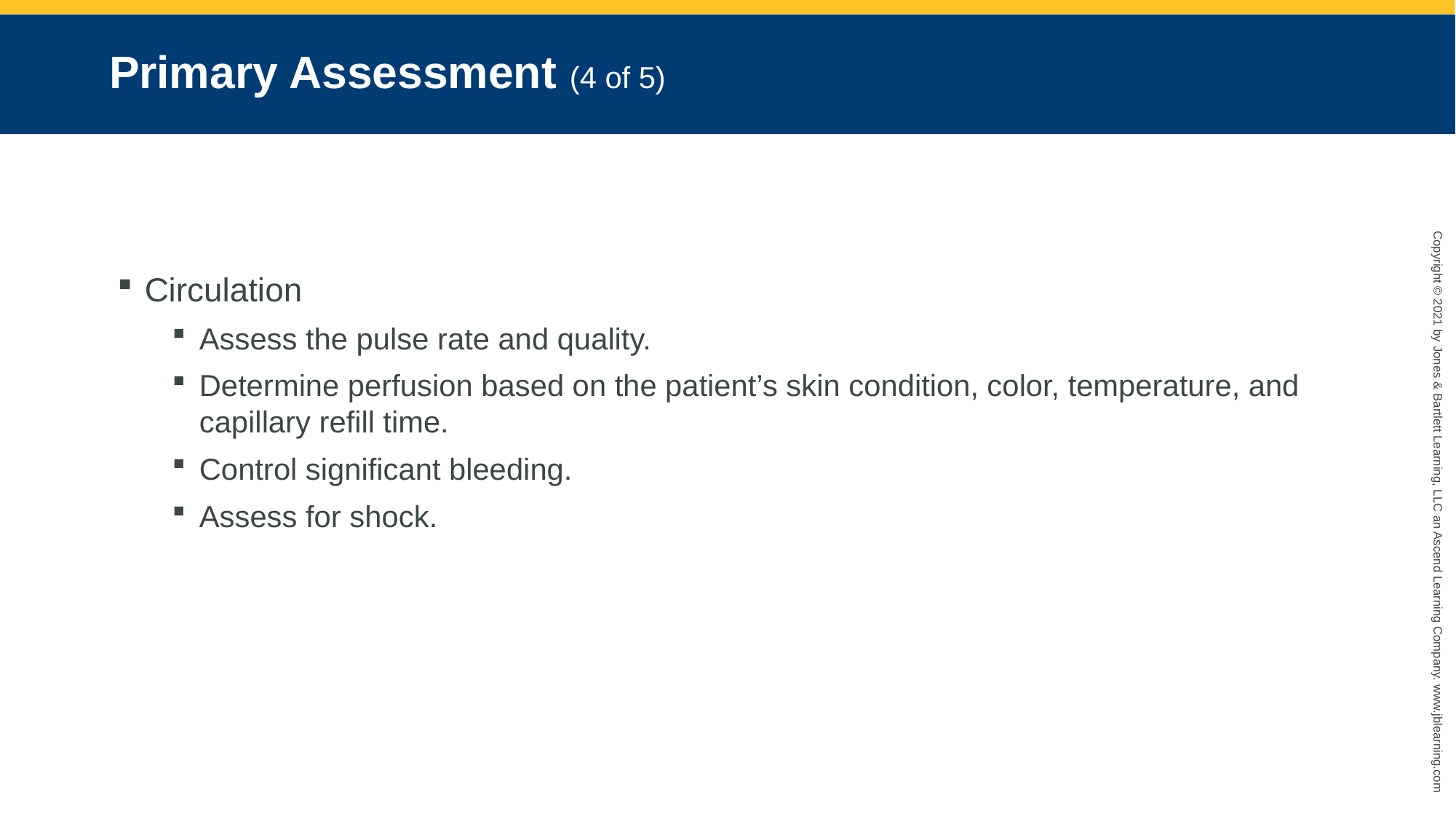

# Primary Assessment (4 of 5)
Circulation
Assess the pulse rate and quality.
Determine perfusion based on the patient’s skin condition, color, temperature, and capillary refill time.
Control significant bleeding.
Assess for shock.